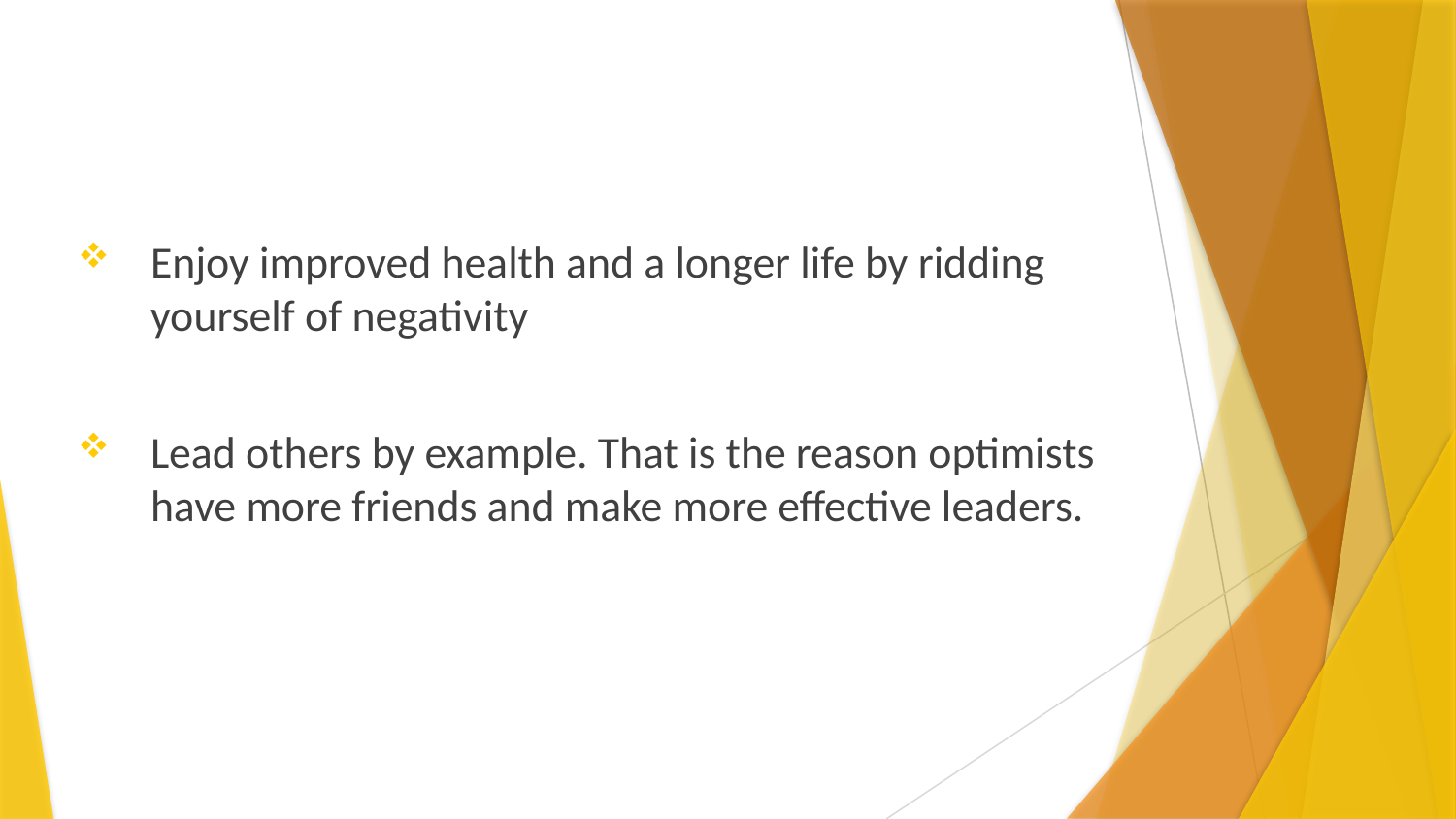

Enjoy improved health and a longer life by ridding yourself of negativity

Lead others by example. That is the reason optimists have more friends and make more effective leaders.